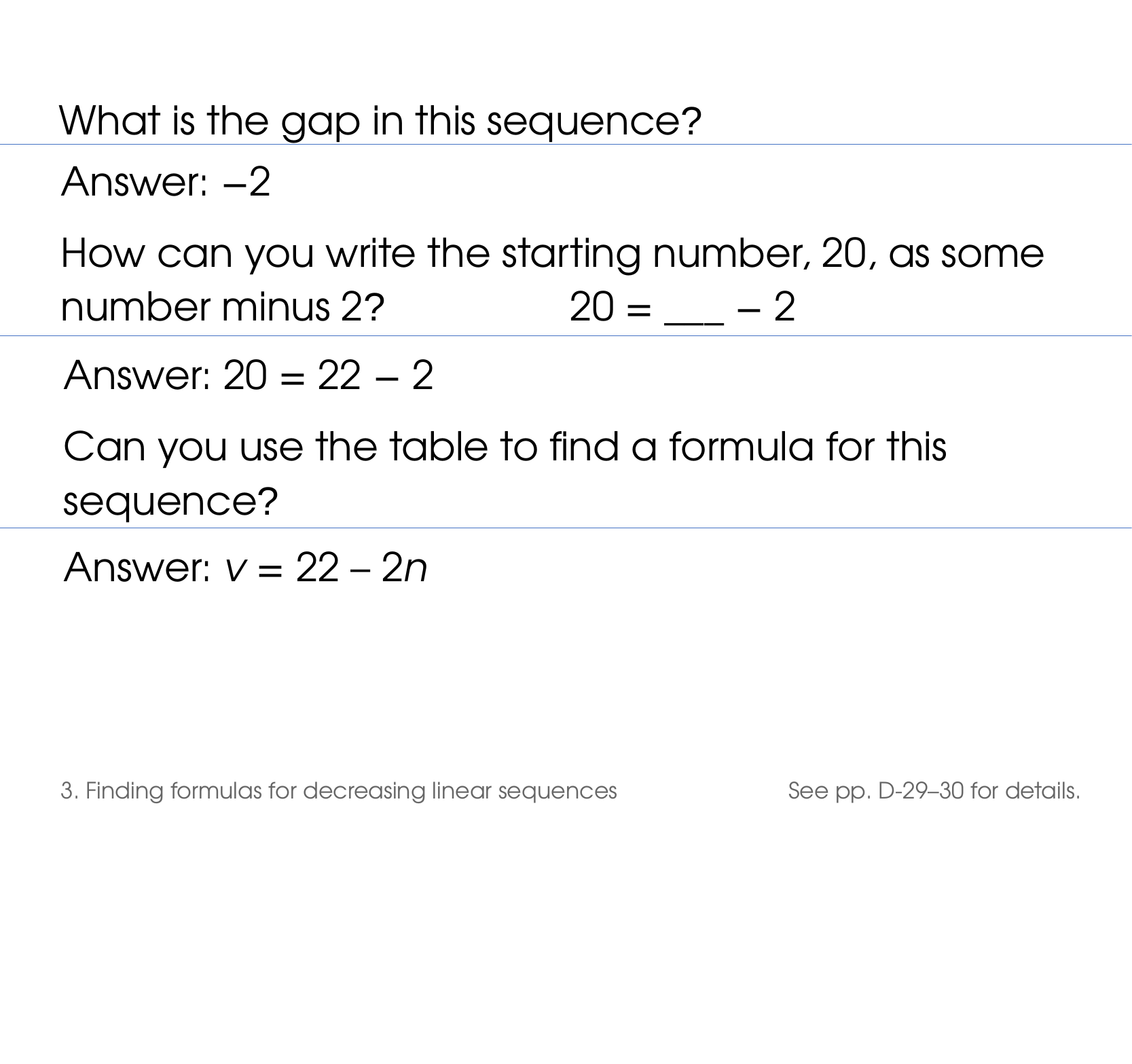

What is the gap in this sequence?
Answer: −2
How can you write the starting number, 20, as some number minus 2? 		20 = ___ − 2
Answer: 20 = 22 − 2
Can you use the table to find a formula for this sequence?
Answer: v = 22 – 2n
3. Finding formulas for decreasing linear sequences
See pp. D-29–30 for details.